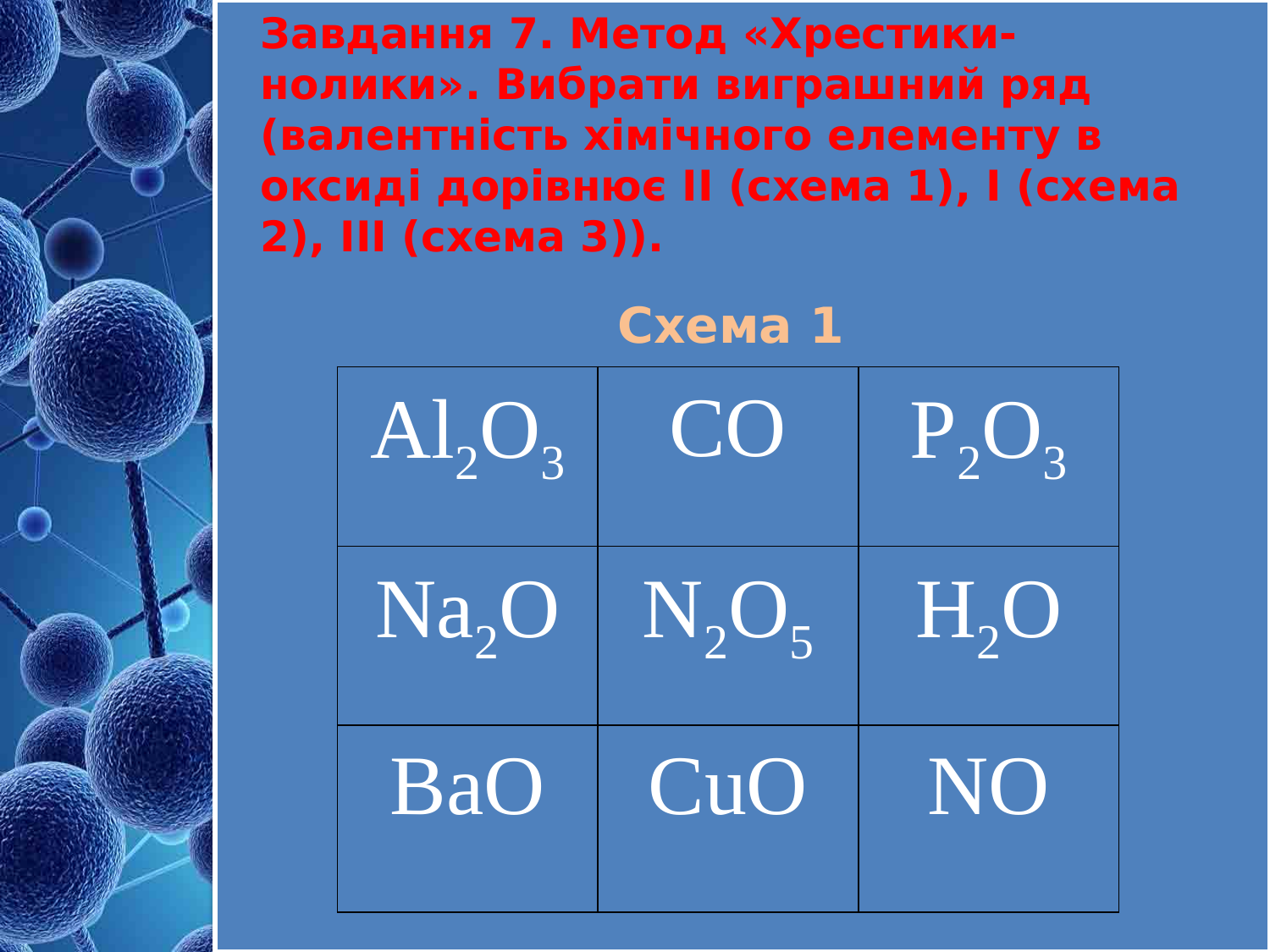

# Завдання 7. Метод «Хрестики-нолики». Вибрати виграшний ряд (валентність хімічного елементу в оксиді дорівнює ІІ (схема 1), І (схема 2), ІІІ (схема 3)).
Схема 1
| Al2O3 | CO | P2O3 |
| --- | --- | --- |
| Na2O | N2O5 | H2O |
| BaO | CuO | NO |